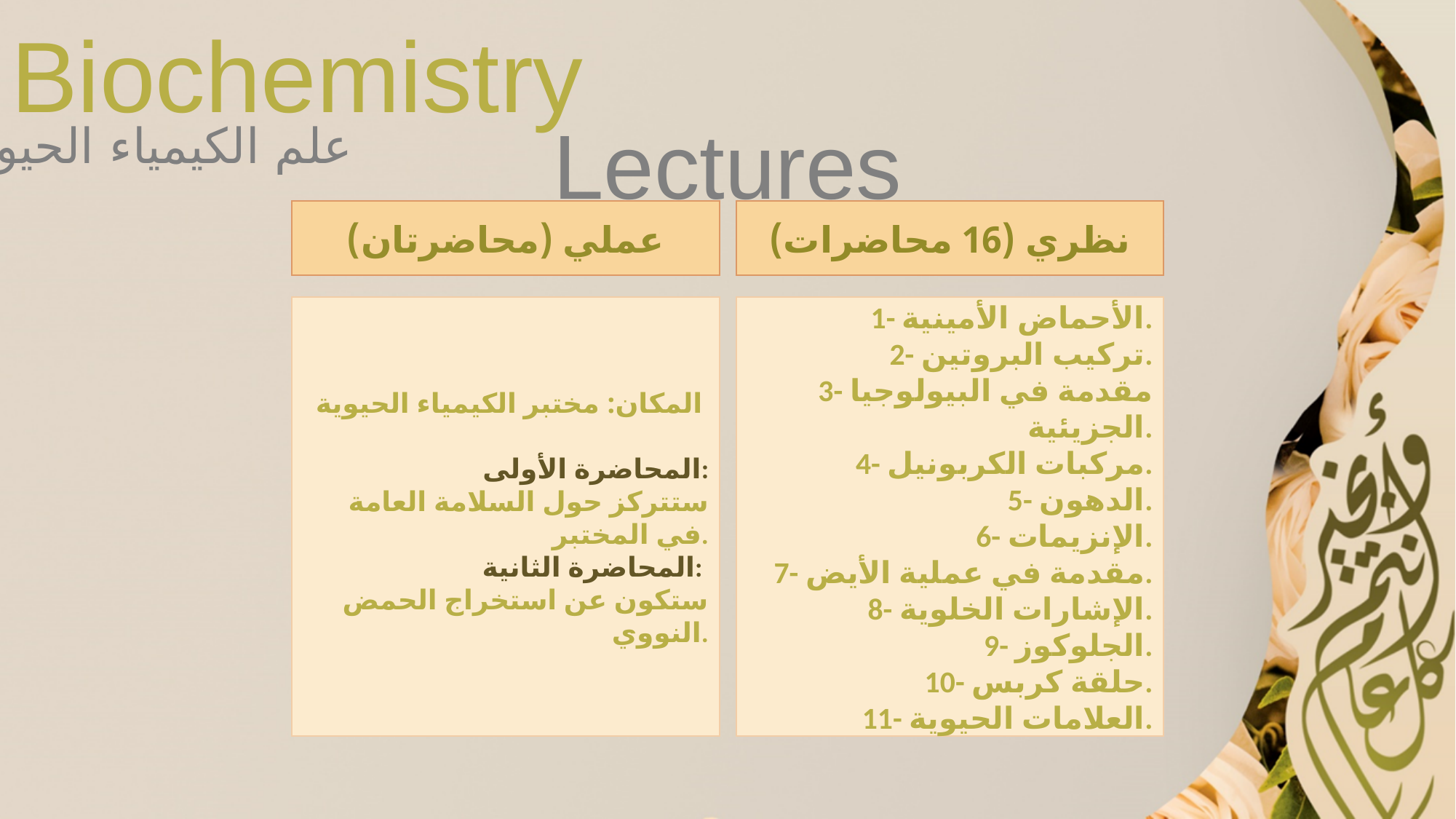

Biochemistry
Lectures
علم الكيمياء الحيوية
عملي (محاضرتان)
نظري (16 محاضرات)
 المكان: مختبر الكيمياء الحيوية

المحاضرة الأولى:
 ستتركز حول السلامة العامة في المختبر.
المحاضرة الثانية:
ستكون عن استخراج الحمض النووي.
1- الأحماض الأمينية.
2- تركيب البروتين.
3- مقدمة في البيولوجيا الجزيئية.
4- مركبات الكربونيل.
5- الدهون.
6- الإنزيمات.
7- مقدمة في عملية الأيض.
8- الإشارات الخلوية.
9- الجلوكوز.
10- حلقة كربس.
11- العلامات الحيوية.